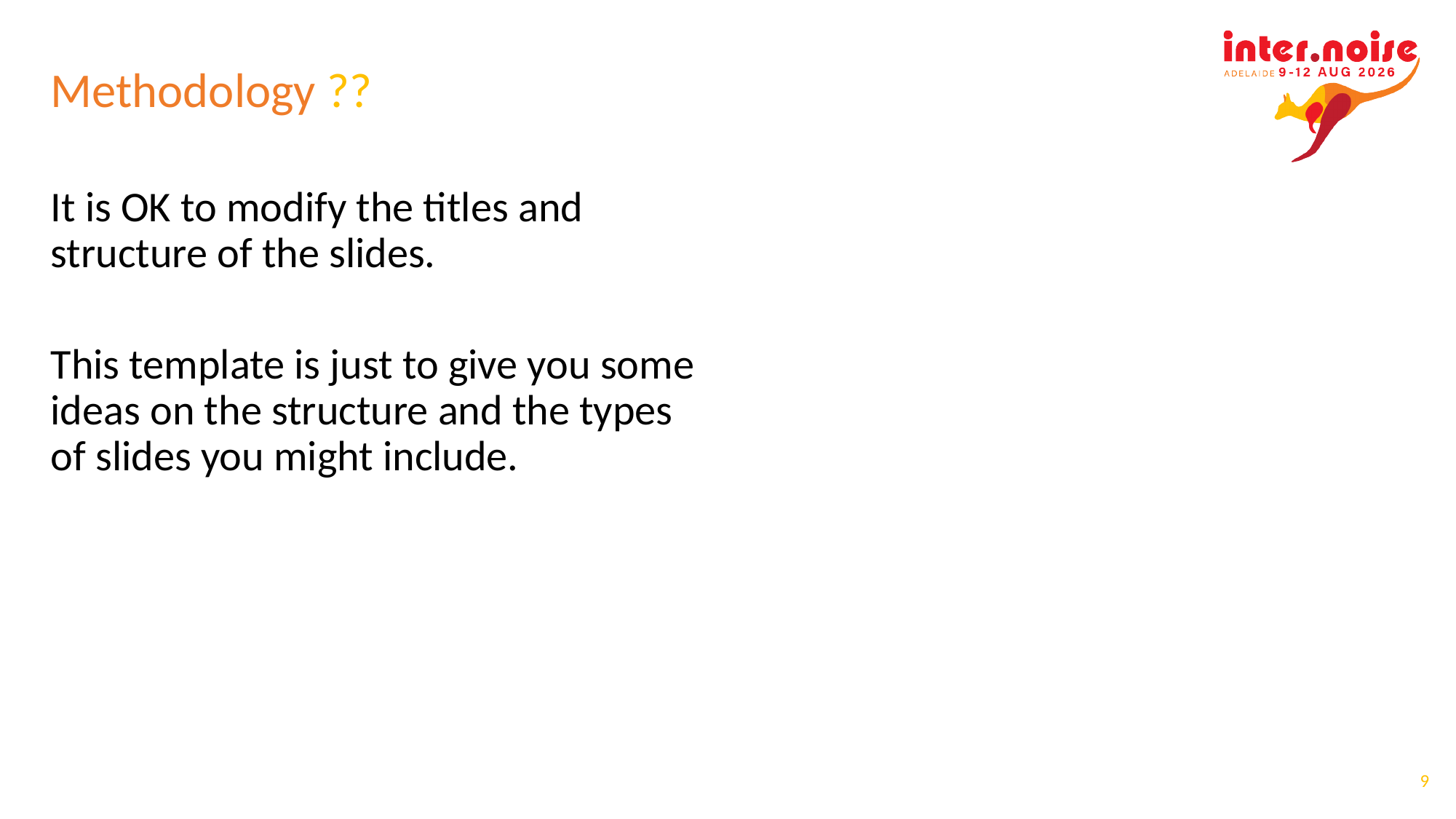

# Methodology ??
It is OK to modify the titles and structure of the slides.
This template is just to give you some ideas on the structure and the types of slides you might include.